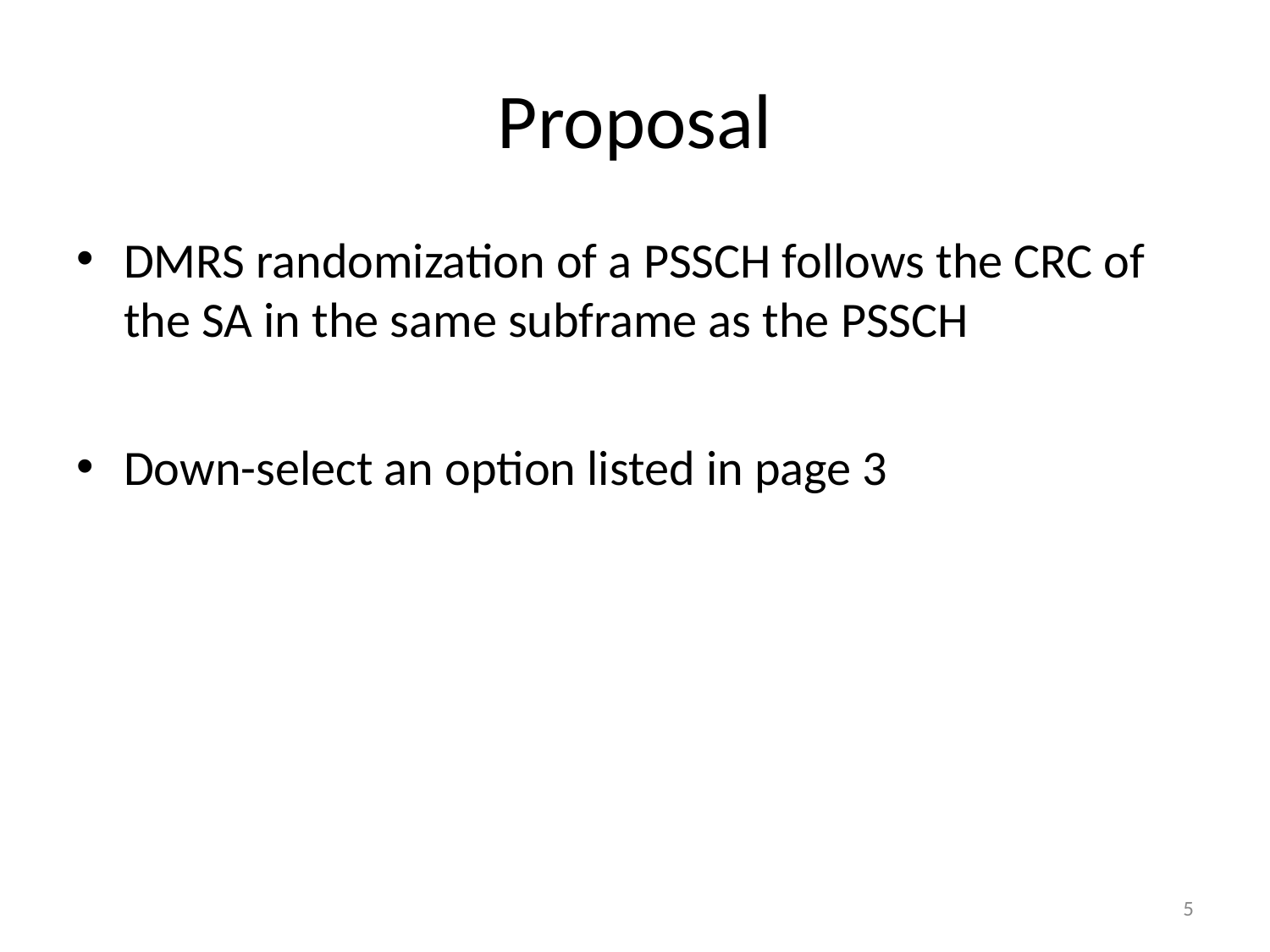

# Proposal
DMRS randomization of a PSSCH follows the CRC of the SA in the same subframe as the PSSCH

Down-select an option listed in page 3
5